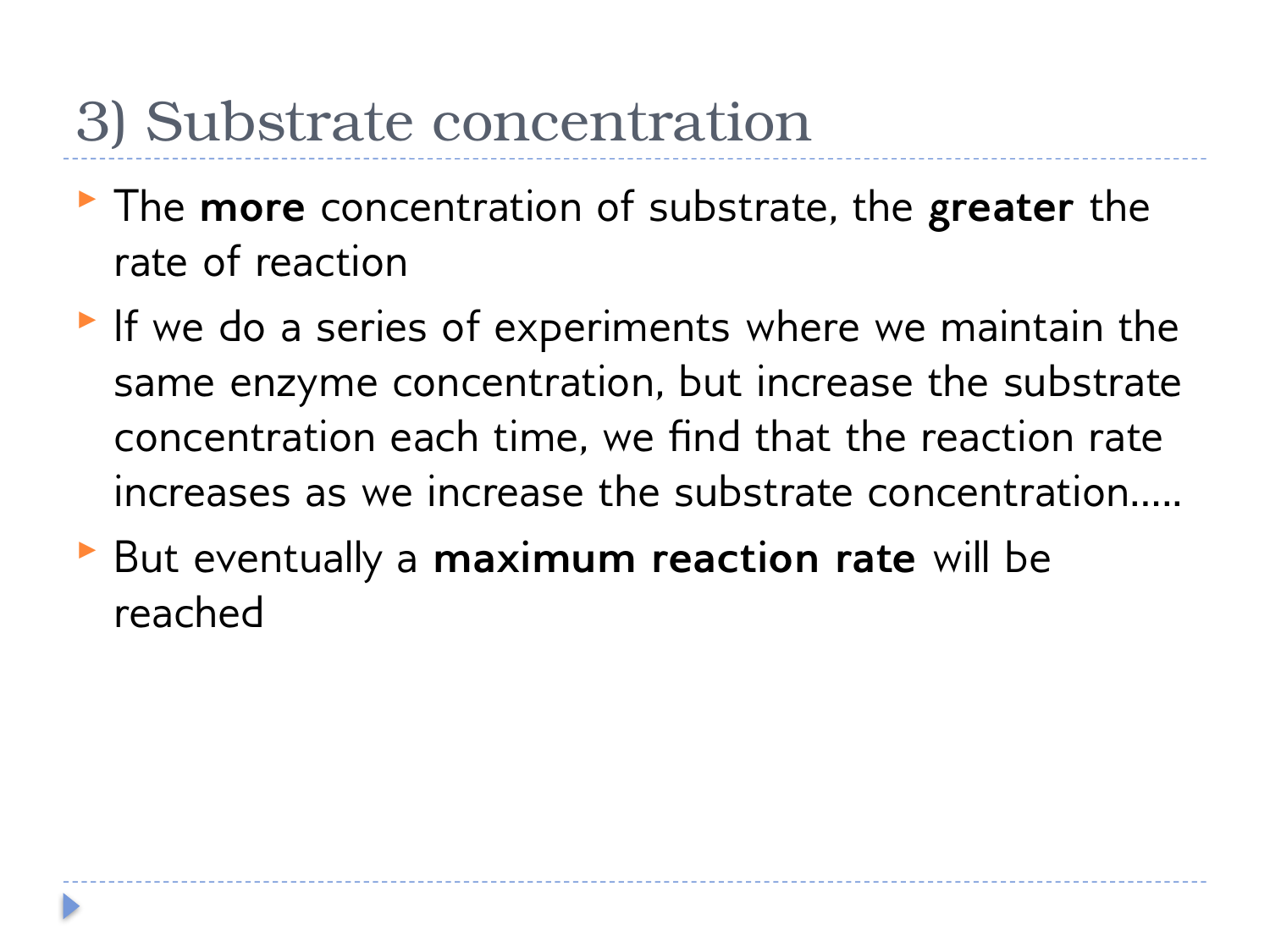

# 3) Substrate concentration
The more concentration of substrate, the greater the rate of reaction
If we do a series of experiments where we maintain the same enzyme concentration, but increase the substrate concentration each time, we find that the reaction rate increases as we increase the substrate concentration…..
But eventually a maximum reaction rate will be reached